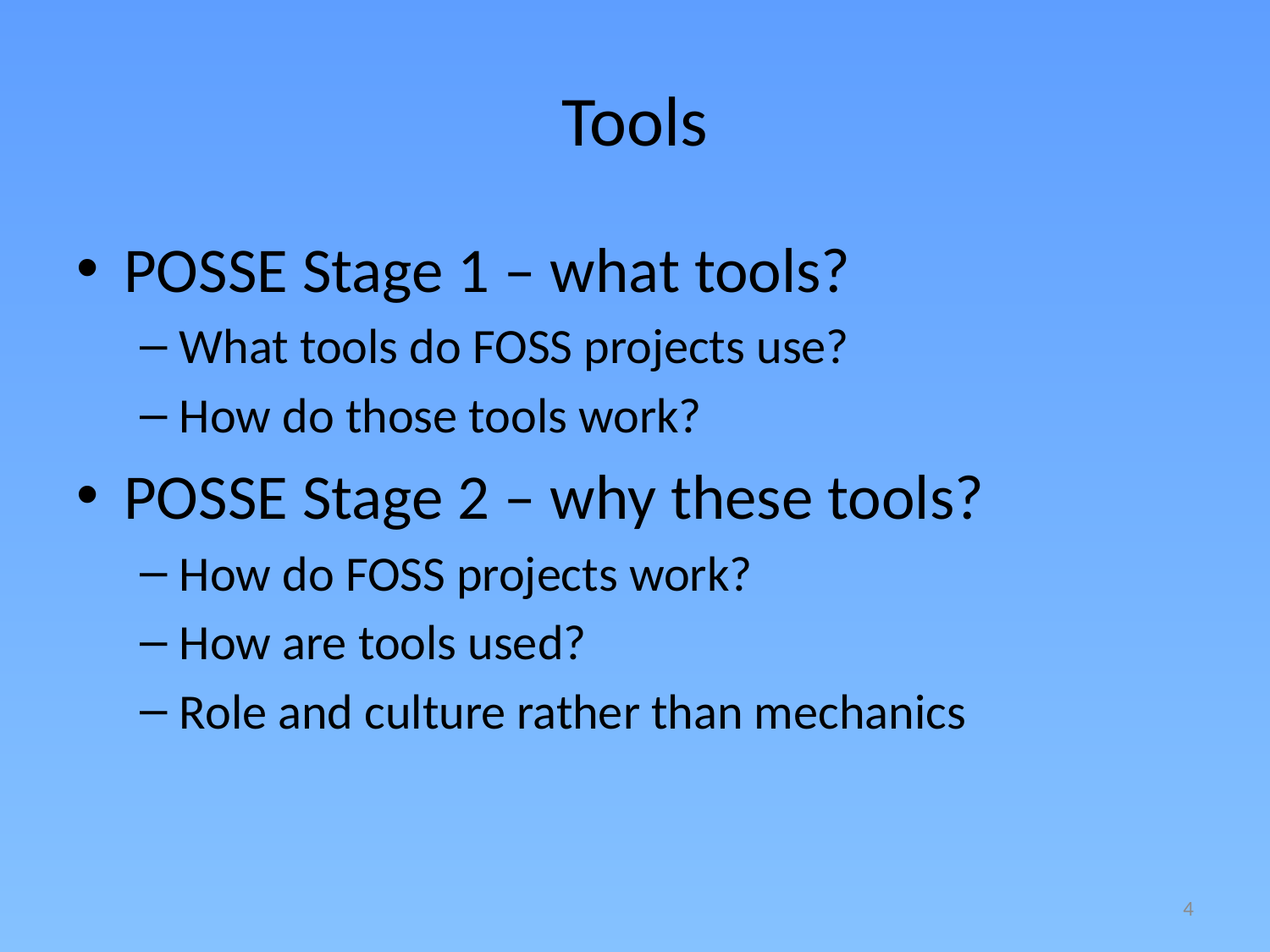

# Tools
POSSE Stage 1 – what tools?
What tools do FOSS projects use?
How do those tools work?
POSSE Stage 2 – why these tools?
How do FOSS projects work?
How are tools used?
Role and culture rather than mechanics
4